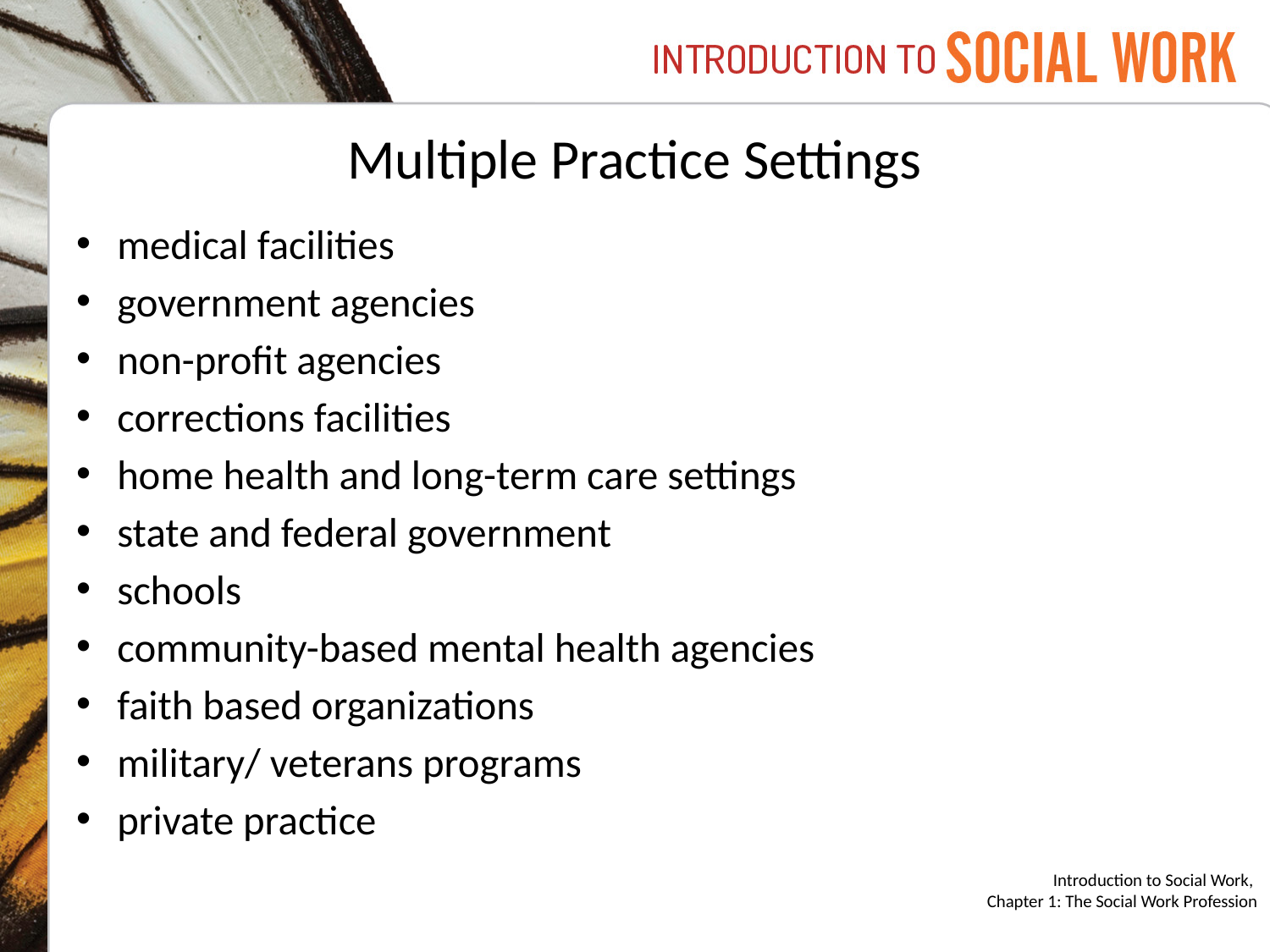

# Multiple Practice Settings
medical facilities
government agencies
non-profit agencies
corrections facilities
home health and long-term care settings
state and federal government
schools
community-based mental health agencies
faith based organizations
military/ veterans programs
private practice

Introduction to Social Work,
Chapter 1: The Social Work Profession